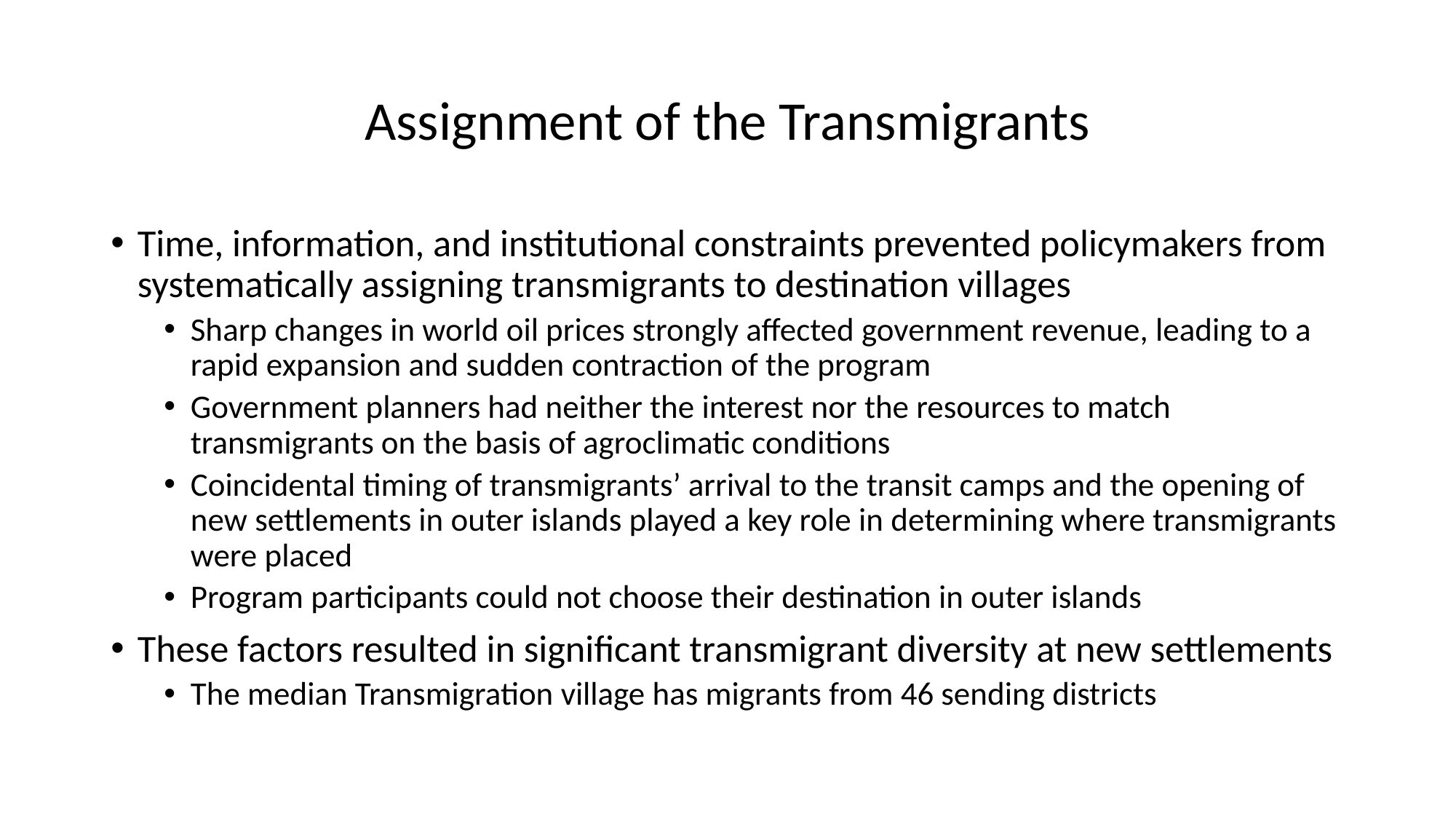

# Assignment of the Transmigrants
Time, information, and institutional constraints prevented policymakers from systematically assigning transmigrants to destination villages
Sharp changes in world oil prices strongly affected government revenue, leading to a rapid expansion and sudden contraction of the program
Government planners had neither the interest nor the resources to match transmigrants on the basis of agroclimatic conditions
Coincidental timing of transmigrants’ arrival to the transit camps and the opening of new settlements in outer islands played a key role in determining where transmigrants were placed
Program participants could not choose their destination in outer islands
These factors resulted in significant transmigrant diversity at new settlements
The median Transmigration village has migrants from 46 sending districts